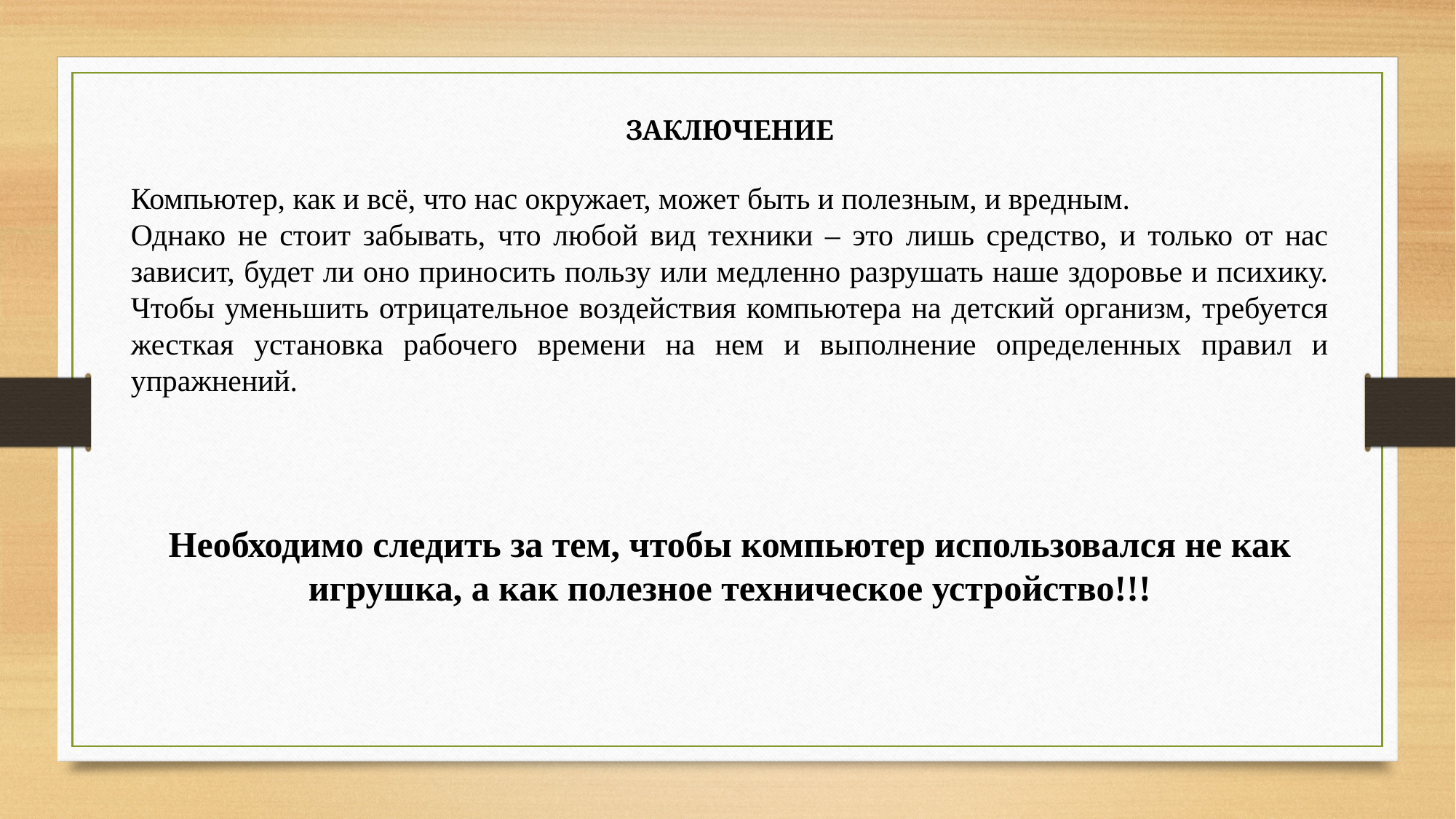

ЗАКЛЮЧЕНИЕ

Компьютер, как и всё, что нас окружает, может быть и полезным, и вредным.
Однако не стоит забывать, что любой вид техники – это лишь средство, и только от нас зависит, будет ли оно приносить пользу или медленно разрушать наше здоровье и психику. Чтобы уменьшить отрицательное воздействия компьютера на детский организм, требуется жесткая установка рабочего времени на нем и выполнение определенных правил и упражнений.

Необходимо следить за тем, чтобы компьютер использовался не как игрушка, а как полезное техническое устройство!!!